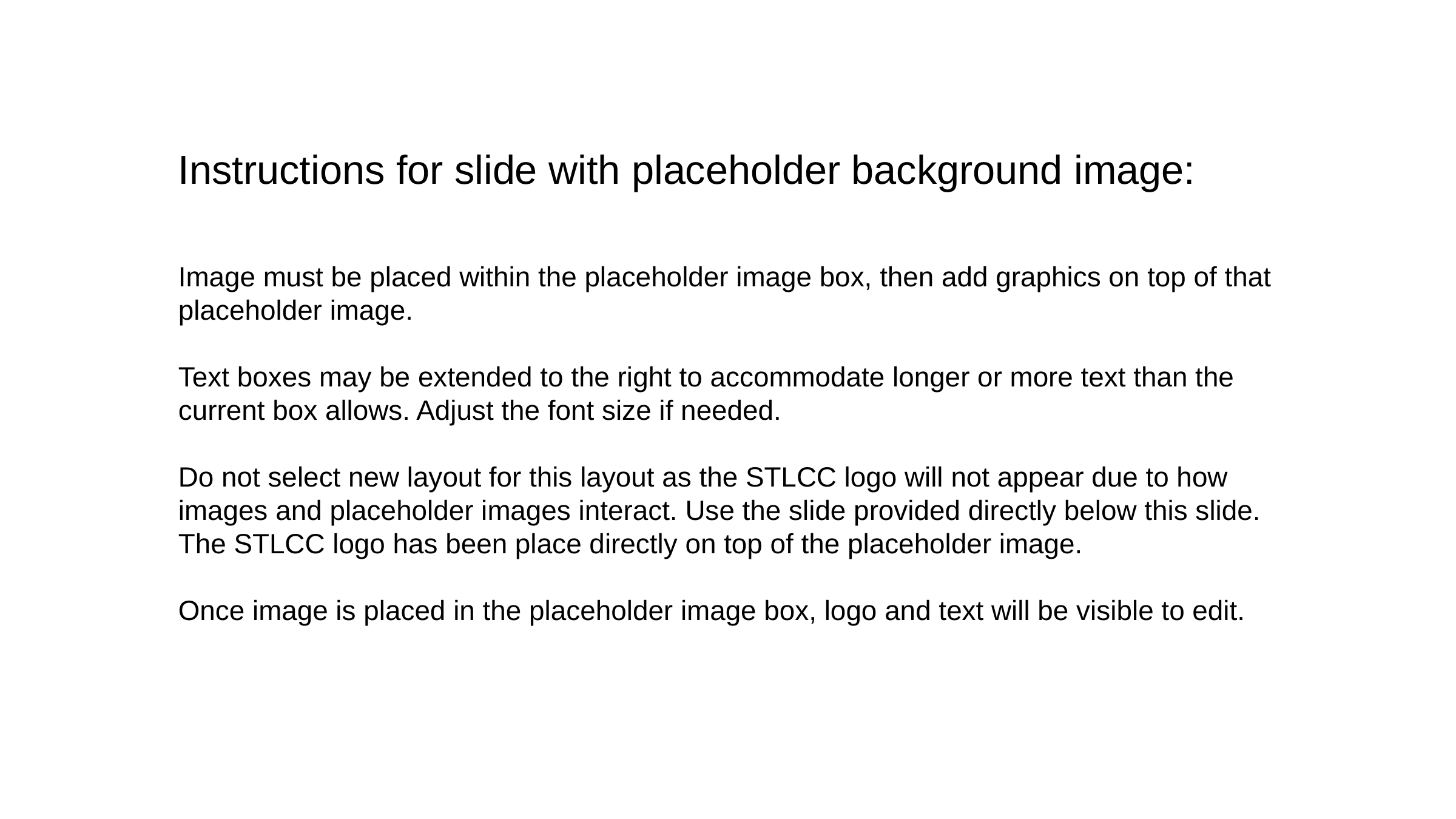

Instructions for slide with placeholder background image:

Image must be placed within the placeholder image box, then add graphics on top of that placeholder image.

Text boxes may be extended to the right to accommodate longer or more text than the current box allows. Adjust the font size if needed.

Do not select new layout for this layout as the STLCC logo will not appear due to how images and placeholder images interact. Use the slide provided directly below this slide. The STLCC logo has been place directly on top of the placeholder image.

Once image is placed in the placeholder image box, logo and text will be visible to edit.